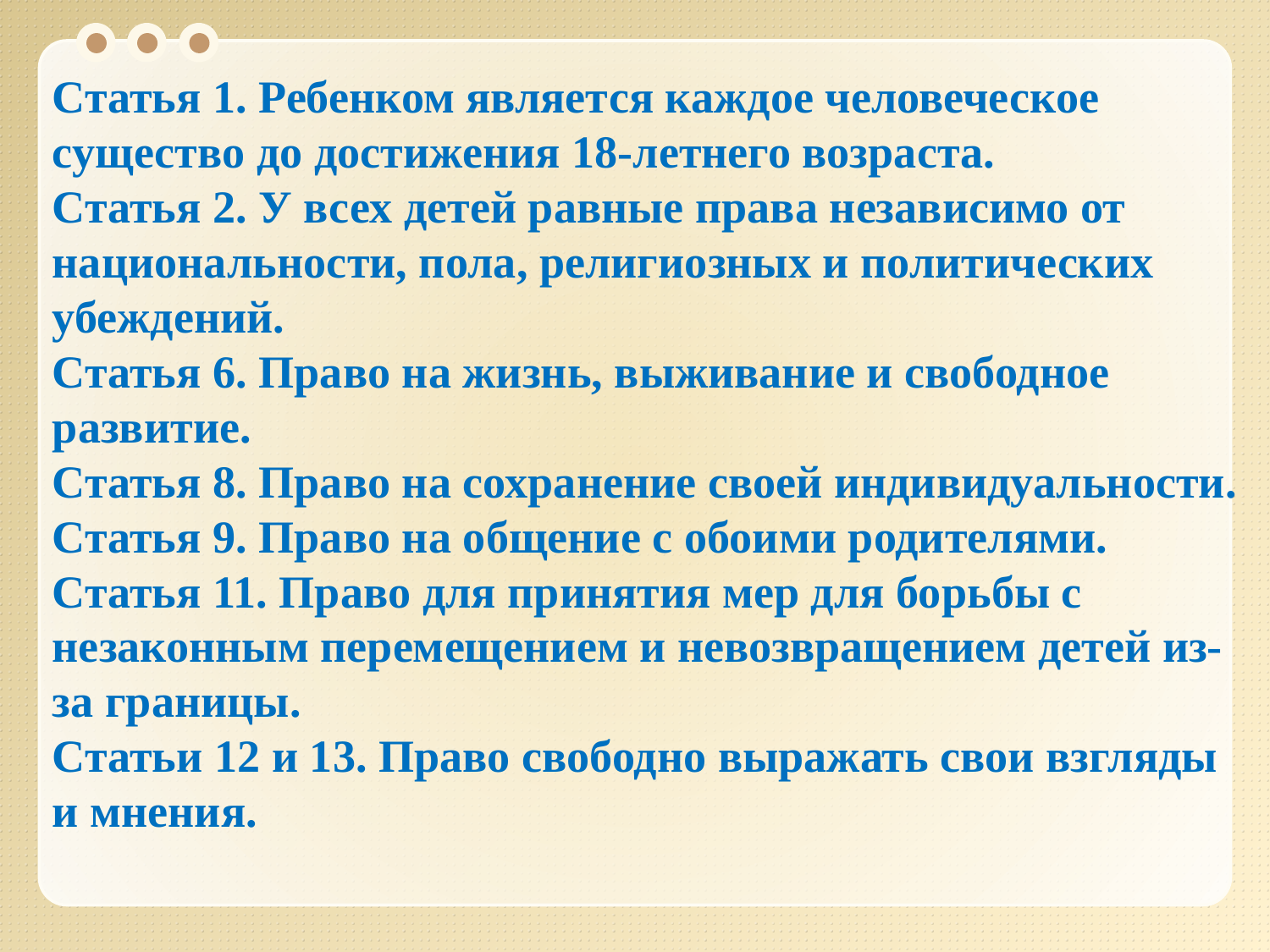

Статья 1. Ребенком является каждое человеческое существо до достижения 18-летнего возраста.
Статья 2. У всех детей равные права независимо от национальности, пола, религиозных и политических убеждений.
Статья 6. Право на жизнь, выживание и свободное развитие.
Статья 8. Право на сохранение своей индивидуальности.
Статья 9. Право на общение с обоими родителями.
Статья 11. Право для принятия мер для борьбы с незаконным перемещением и невозвращением детей из-за границы.
Статьи 12 и 13. Право свободно выражать свои взгляды
и мнения.